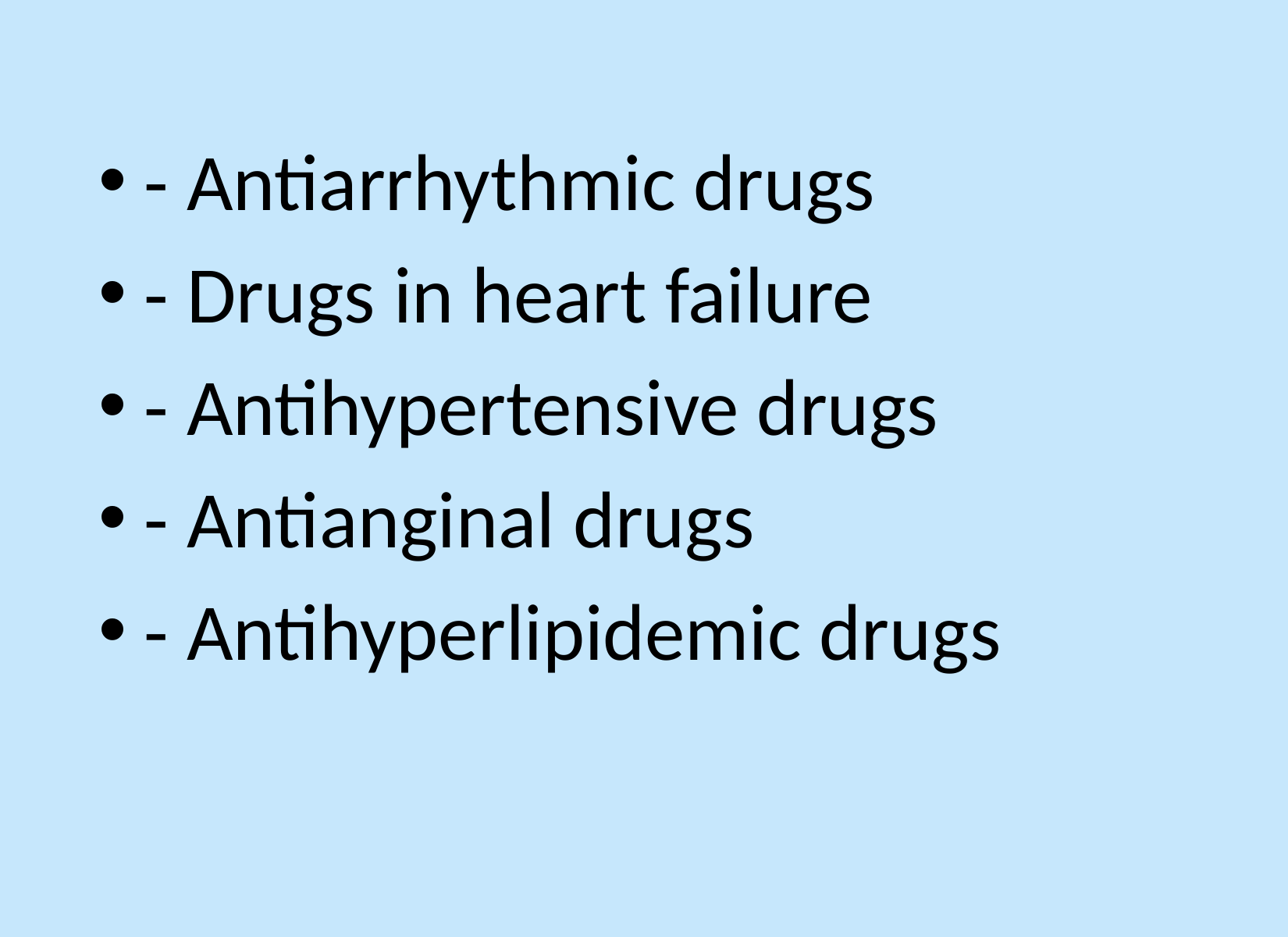

- Antiarrhythmic drugs
- Drugs in heart failure
- Antihypertensive drugs
- Antianginal drugs
- Antihyperlipidemic drugs